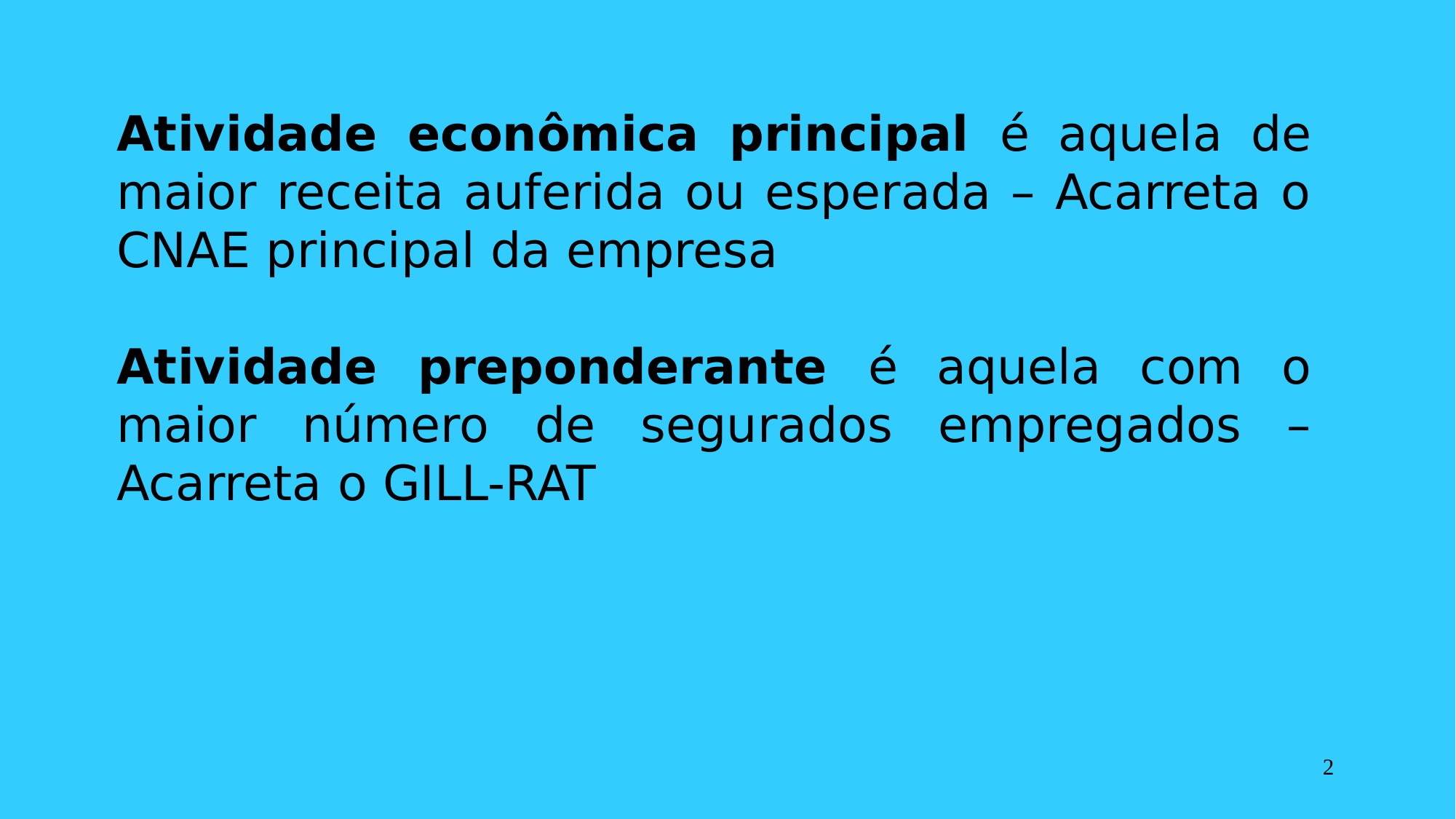

Atividade econômica principal é aquela de maior receita auferida ou esperada – Acarreta o CNAE principal da empresa

Atividade preponderante é aquela com o maior número de segurados empregados – Acarreta o GILL-RAT

2